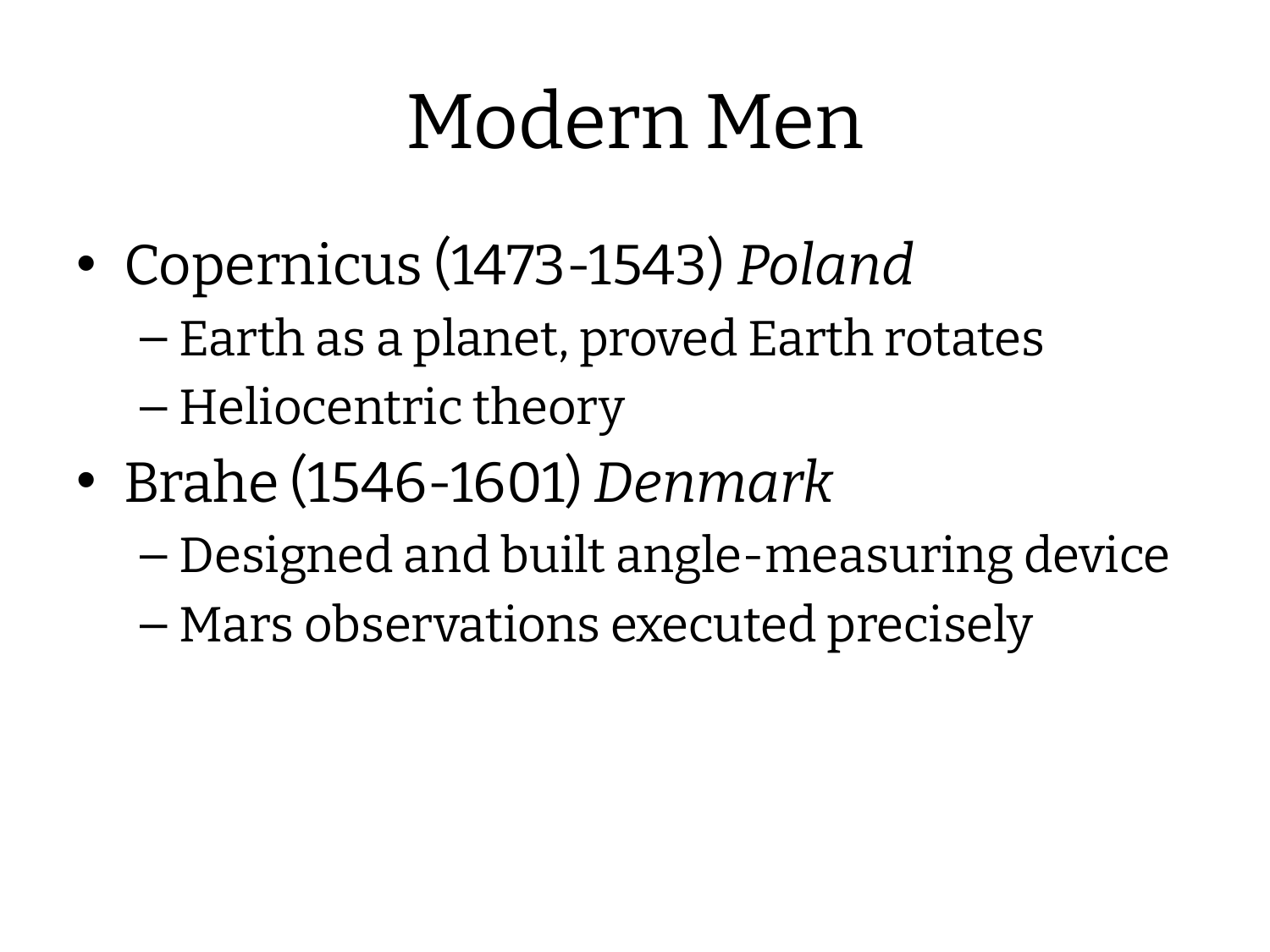

# Modern Men
Copernicus (1473-1543) Poland
Earth as a planet, proved Earth rotates
Heliocentric theory
Brahe (1546-1601) Denmark
Designed and built angle-measuring device
Mars observations executed precisely